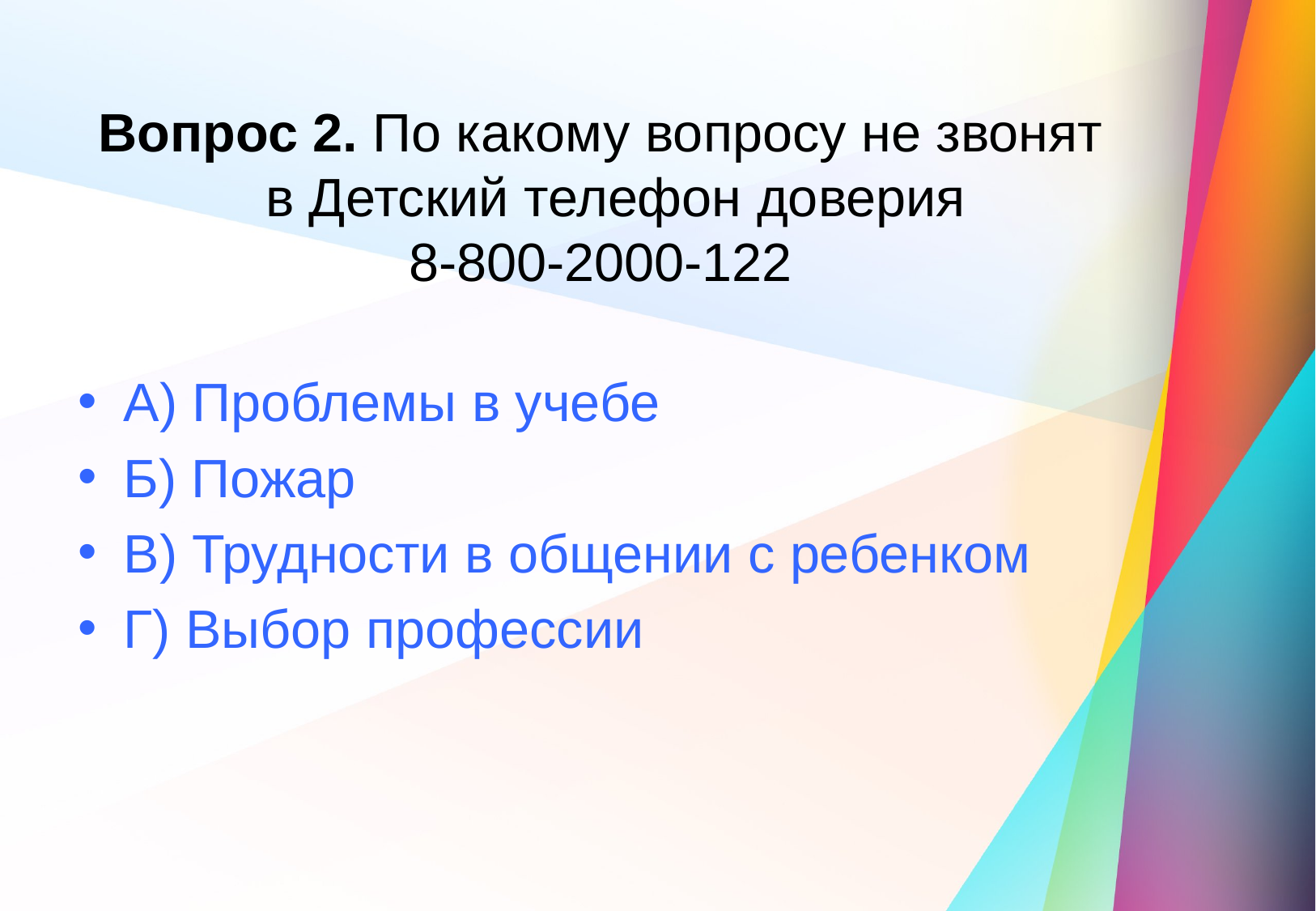

Вопрос 2. По какому вопросу не звонят в Детский телефон доверия
8-800-2000-122

А) Проблемы в учебе
Б) Пожар
В) Трудности в общении с ребенком
Г) Выбор профессии